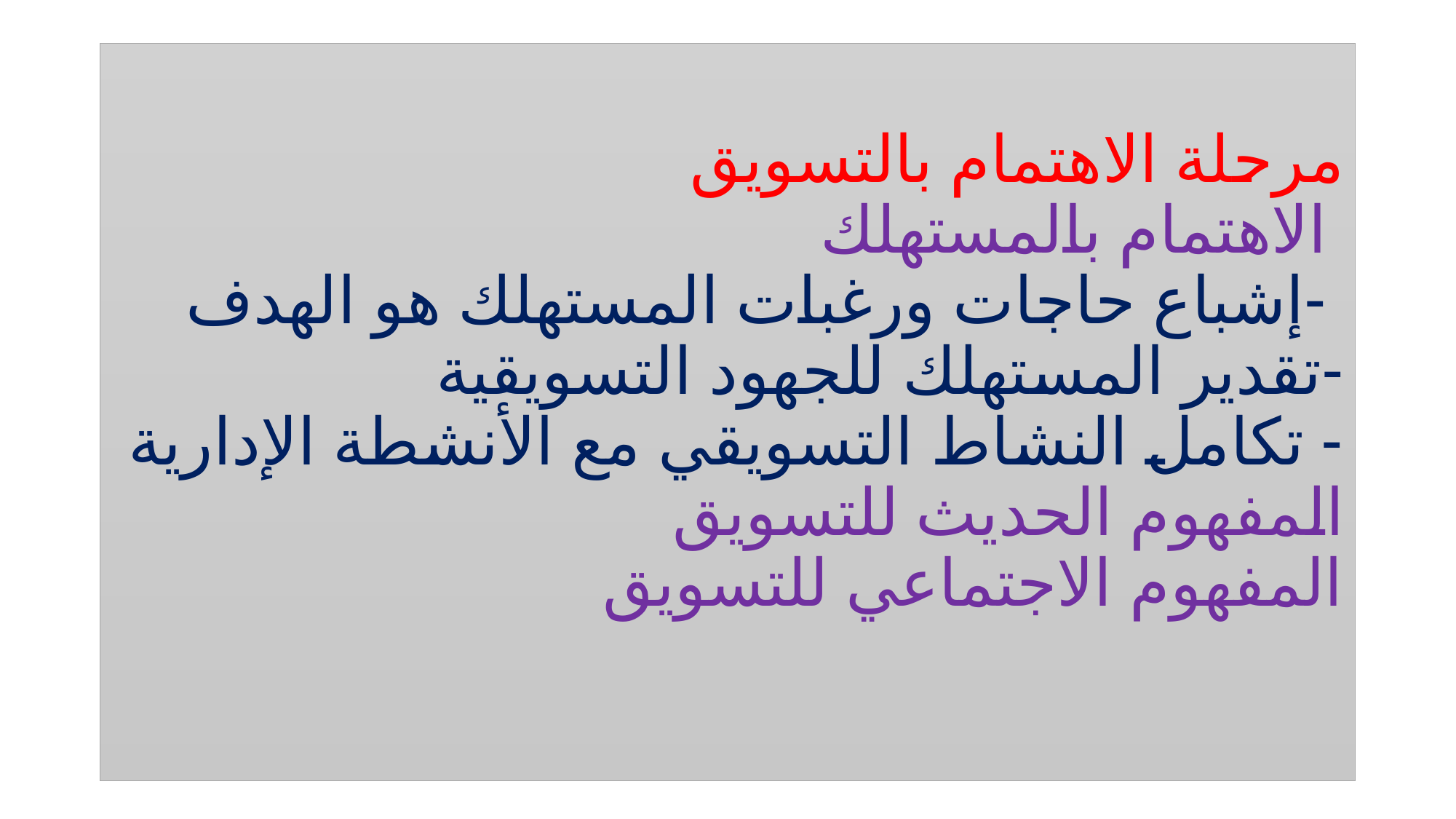

# مرحلة الاهتمام بالتسويق الاهتمام بالمستهلك -إشباع حاجات ورغبات المستهلك هو الهدف -تقدير المستهلك للجهود التسويقية - تكامل النشاط التسويقي مع الأنشطة الإدارية المفهوم الحديث للتسويق المفهوم الاجتماعي للتسويق